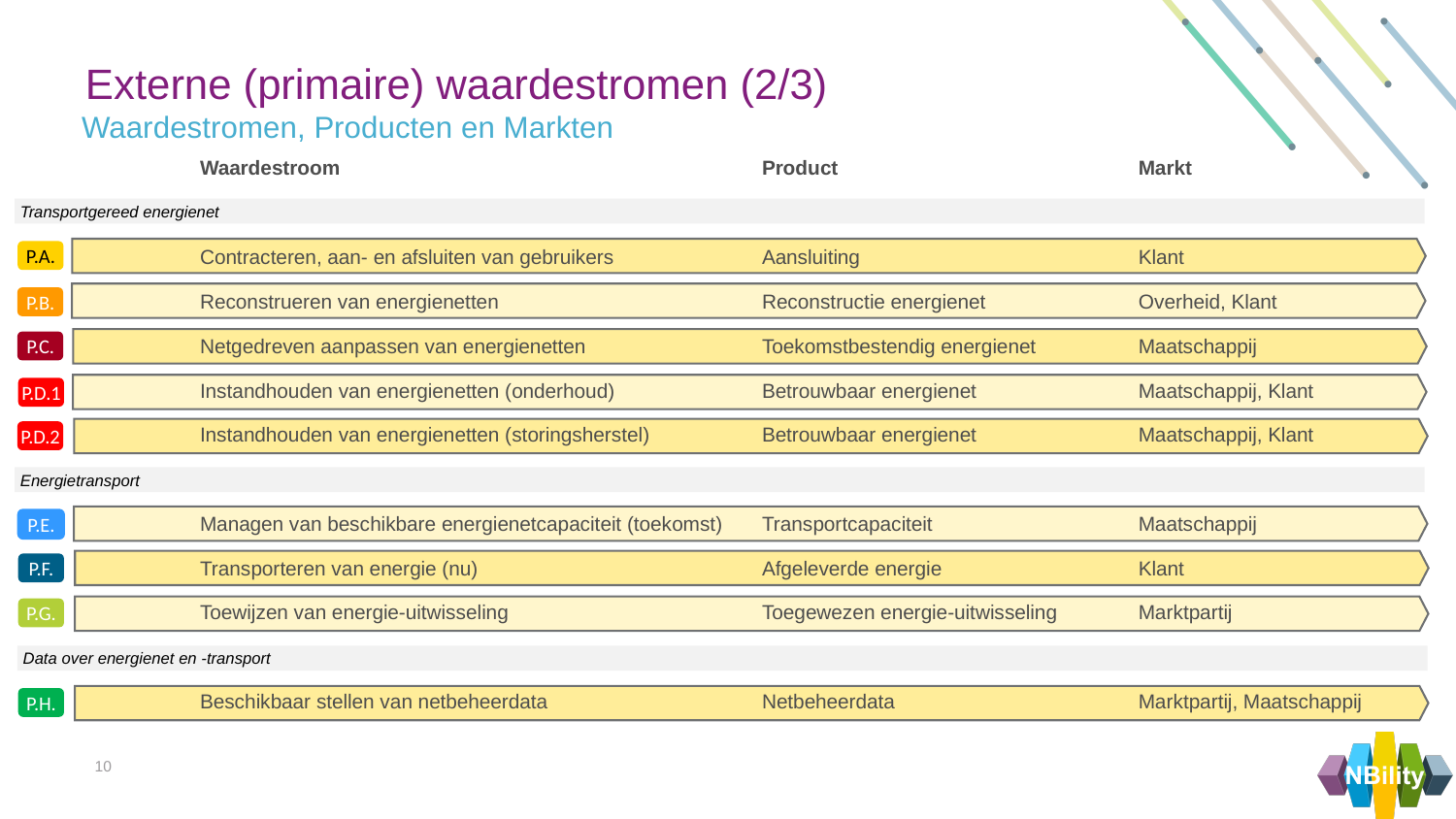

Externe (primaire) waardestromen (2/3)
Waardestromen, Producten en Markten
Waardestroom

Contracteren, aan- en afsluiten van gebruikers
Reconstrueren van energienetten
Netgedreven aanpassen van energienetten
Instandhouden van energienetten (onderhoud)
Instandhouden van energienetten (storingsherstel)

Managen van beschikbare energienetcapaciteit (toekomst)
Transporteren van energie (nu)
Toewijzen van energie-uitwisseling

Beschikbaar stellen van netbeheerdata
Product

Aansluiting
Reconstructie energienet
Toekomstbestendig energienet
Betrouwbaar energienet
Betrouwbaar energienet

Transportcapaciteit
Afgeleverde energie
Toegewezen energie-uitwisseling

Netbeheerdata
Markt
Klant
Klant
Overheid, Klant
Maatschappij
Maatschappij, Klant
Maatschappij, Klant
Maatschappij
Maatschappij
Klant
Marktpartij

Marktpartij, Maatschappij
Transportgereed energienet

P.A.

P.B.

P.C.

P.D.1

P.D.2
Energietransport

P.E.

P.F.

P.G.
Data over energienet en -transport

P.H.
10